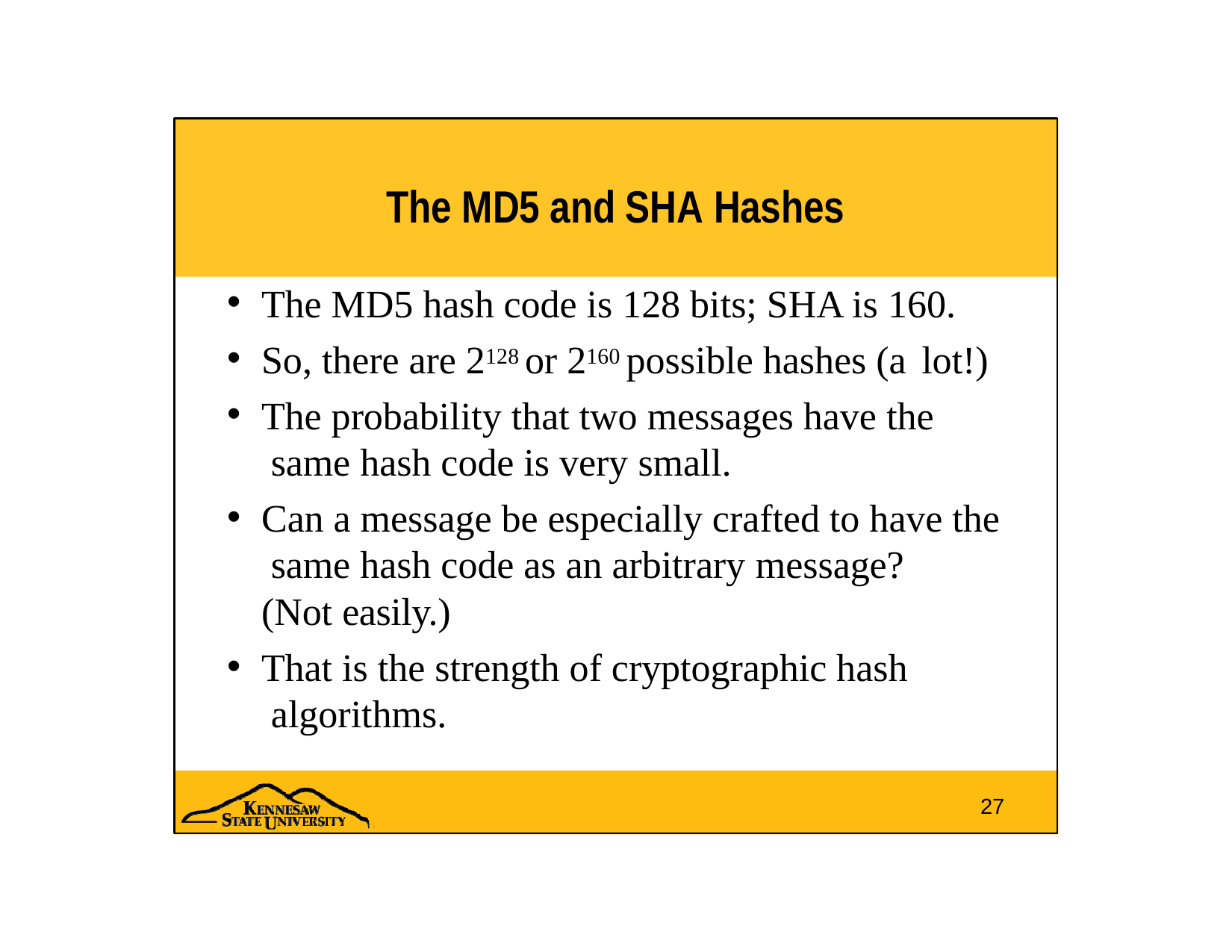

# The MD5 and SHA Hashes
The MD5 hash code is 128 bits; SHA is 160.
So, there are 2128 or 2160 possible hashes (a lot!)
The probability that two messages have the  same hash code is very small.
Can a message be especially crafted to have the  same hash code as an arbitrary message?
(Not easily.)
That is the strength of cryptographic hash  algorithms.

27